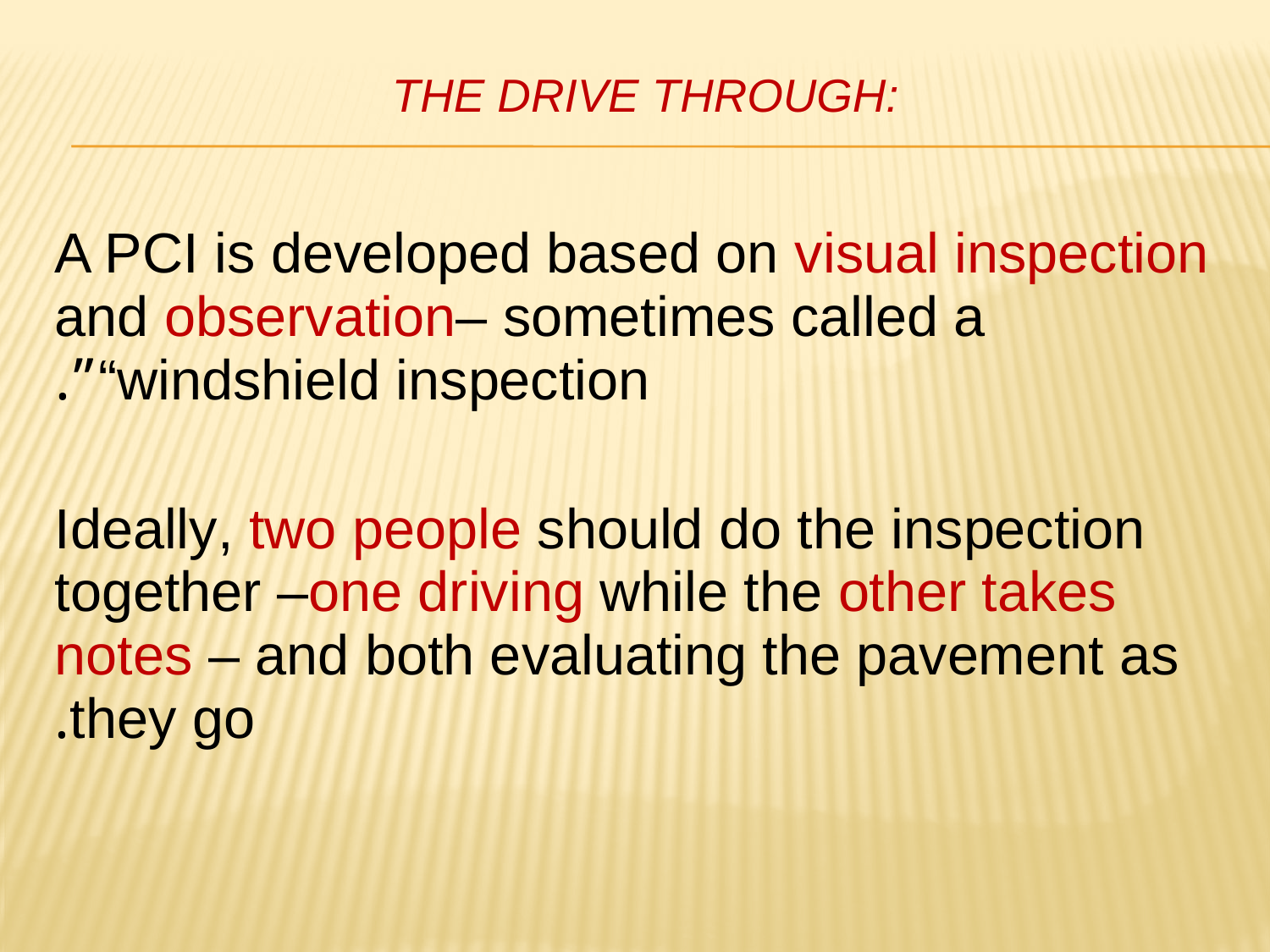

# The Drive Through:
A PCI is developed based on visual inspection and observation– sometimes called a “windshield inspection”.
Ideally, two people should do the inspection together –one driving while the other takes notes – and both evaluating the pavement as they go.